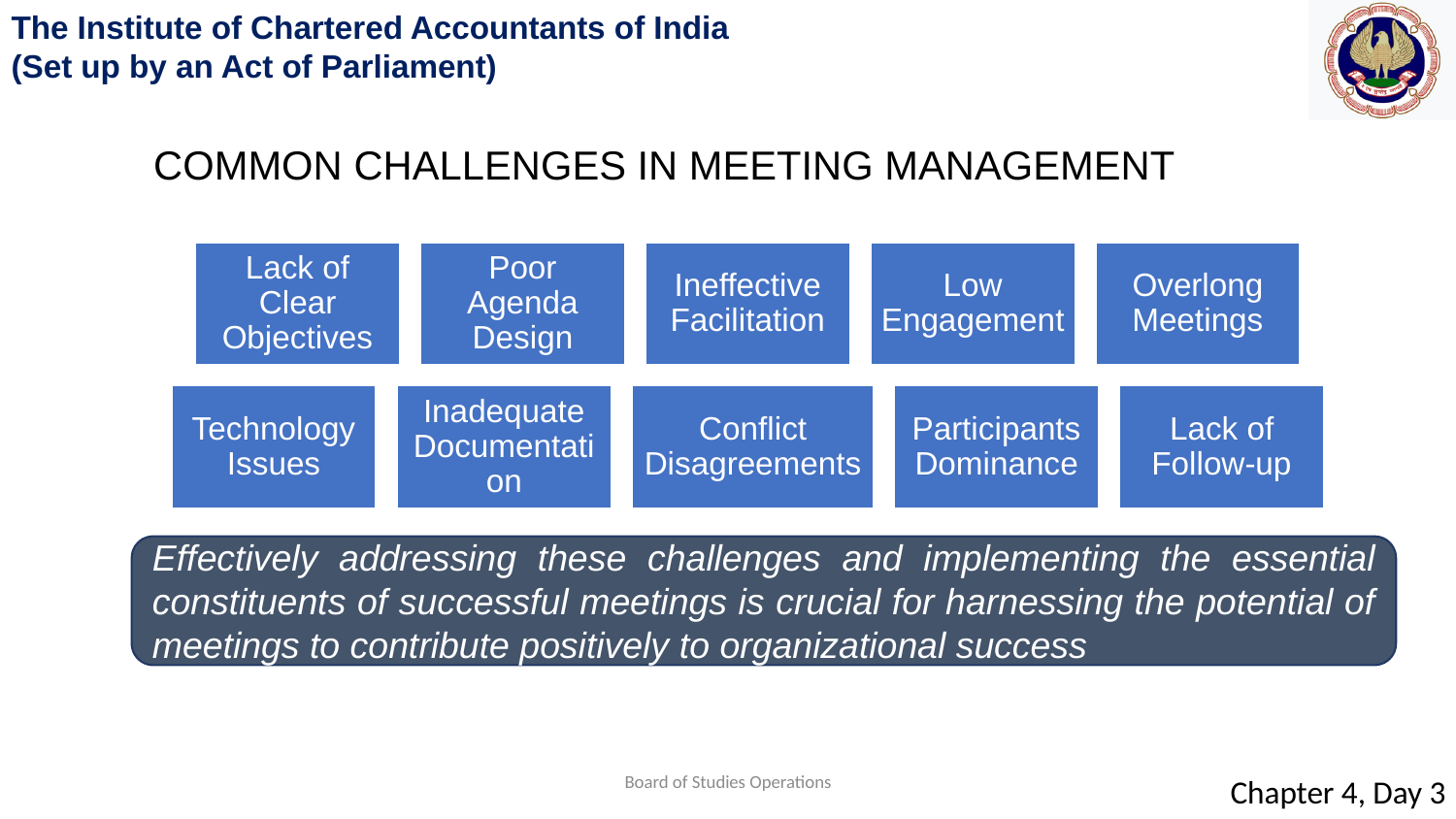

COMMON CHALLENGES IN MEETING MANAGEMENT
Lack of Clear Objectives
Poor Agenda Design
Ineffective Facilitation
Low Engagement
Overlong Meetings
Technology Issues
Inadequate Documentation
Conflict Disagreements
Participants Dominance
Lack of Follow-up
Effectively addressing these challenges and implementing the essential constituents of successful meetings is crucial for harnessing the potential of meetings to contribute positively to organizational success
Board of Studies Operations